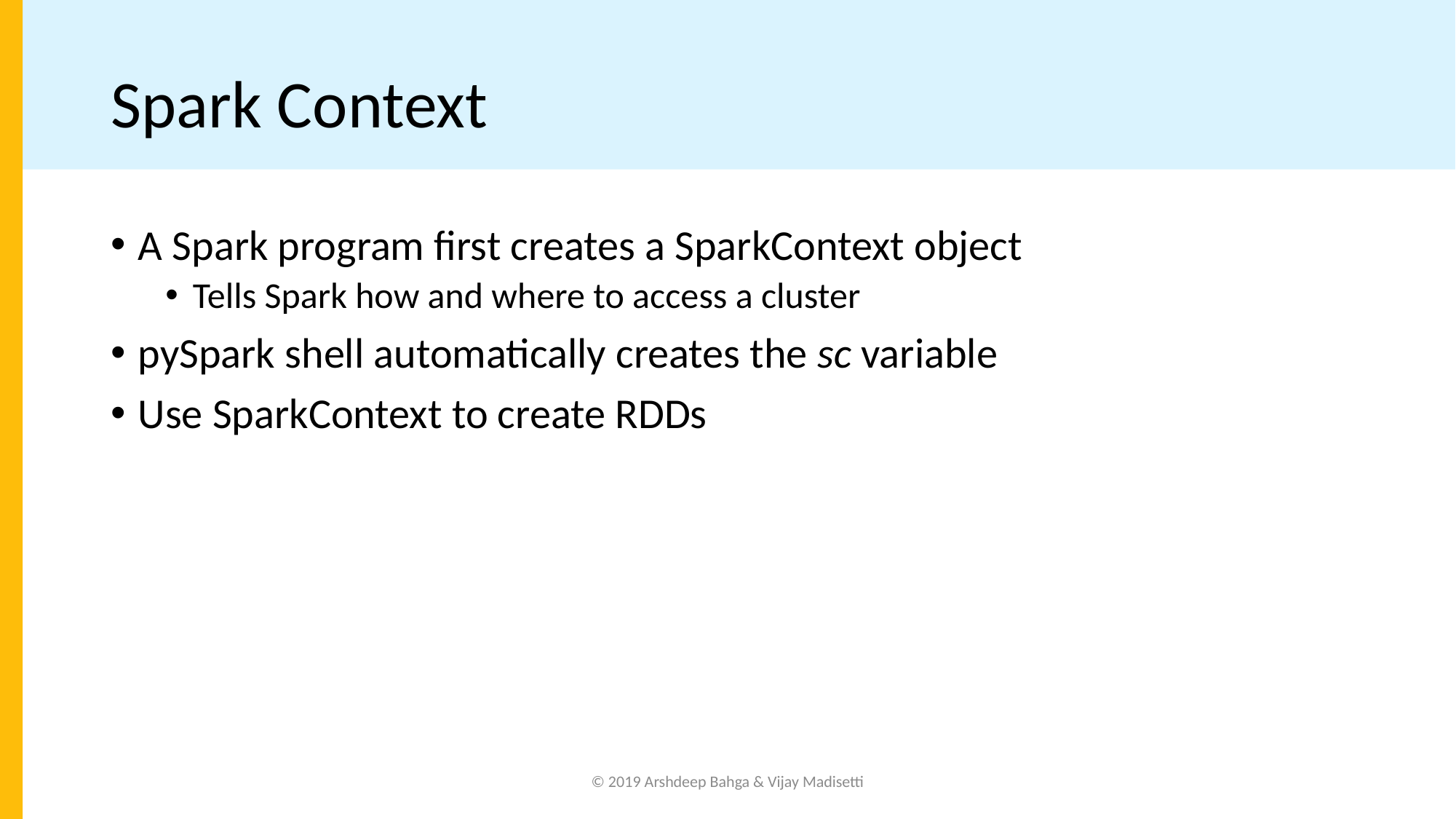

# Spark Context
A Spark program first creates a SparkContext object
Tells Spark how and where to access a cluster
pySpark shell automatically creates the sc variable
Use SparkContext to create RDDs

© 2019 Arshdeep Bahga & Vijay Madisetti